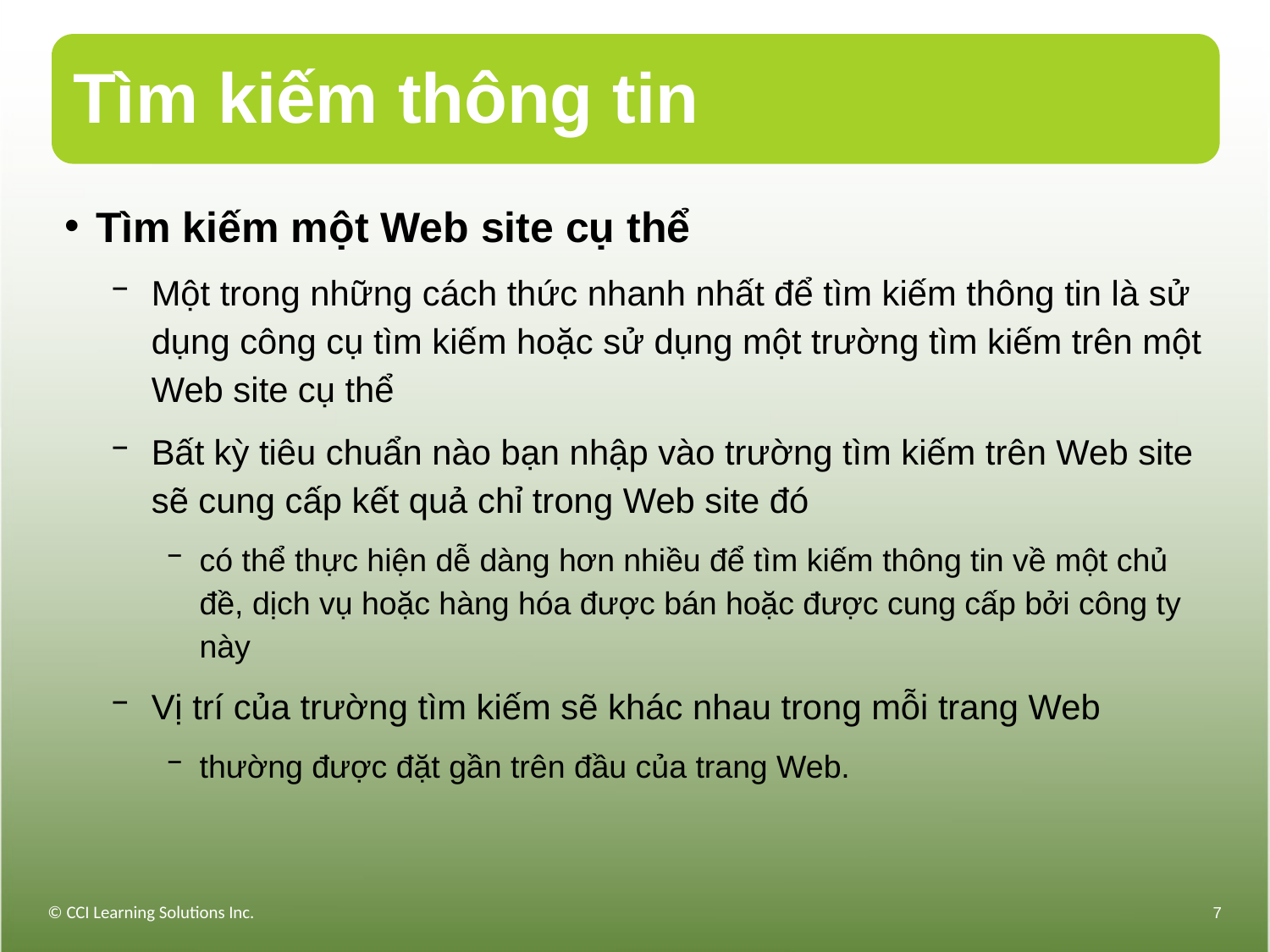

# Tìm kiếm thông tin
Tìm kiếm một Web site cụ thể
Một trong những cách thức nhanh nhất để tìm kiếm thông tin là sử dụng công cụ tìm kiếm hoặc sử dụng một trường tìm kiếm trên một Web site cụ thể
Bất kỳ tiêu chuẩn nào bạn nhập vào trường tìm kiếm trên Web site sẽ cung cấp kết quả chỉ trong Web site đó
có thể thực hiện dễ dàng hơn nhiều để tìm kiếm thông tin về một chủ đề, dịch vụ hoặc hàng hóa được bán hoặc được cung cấp bởi công ty này
Vị trí của trường tìm kiếm sẽ khác nhau trong mỗi trang Web
thường được đặt gần trên đầu của trang Web.

© CCI Learning Solutions Inc.
7